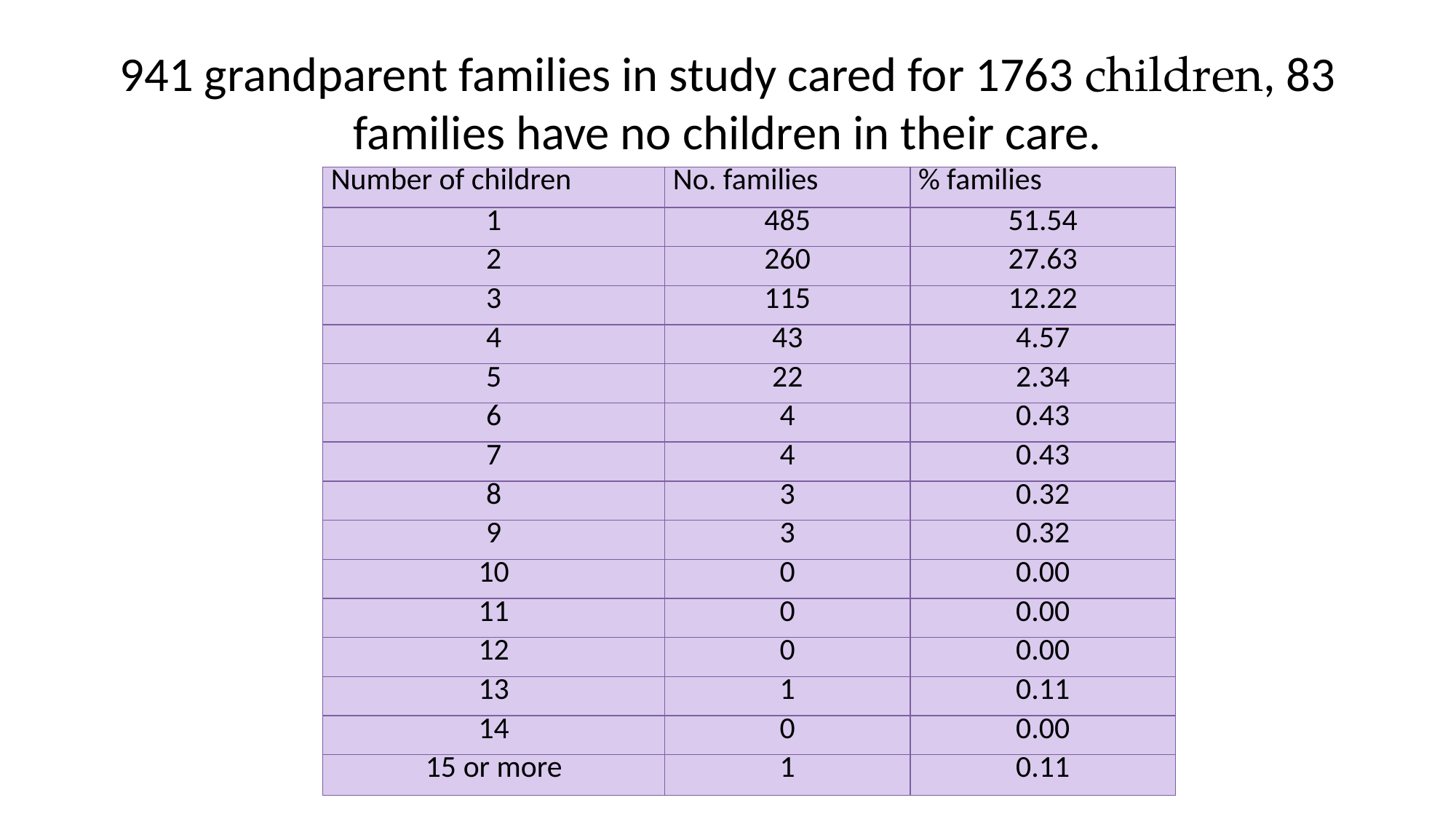

# 941 grandparent families in study cared for 1763 children, 83 families have no children in their care.
| Number of children | No. families | % families |
| --- | --- | --- |
| 1 | 485 | 51.54 |
| 2 | 260 | 27.63 |
| 3 | 115 | 12.22 |
| 4 | 43 | 4.57 |
| 5 | 22 | 2.34 |
| 6 | 4 | 0.43 |
| 7 | 4 | 0.43 |
| 8 | 3 | 0.32 |
| 9 | 3 | 0.32 |
| 10 | 0 | 0.00 |
| 11 | 0 | 0.00 |
| 12 | 0 | 0.00 |
| 13 | 1 | 0.11 |
| 14 | 0 | 0.00 |
| 15 or more | 1 | 0.11 |
.